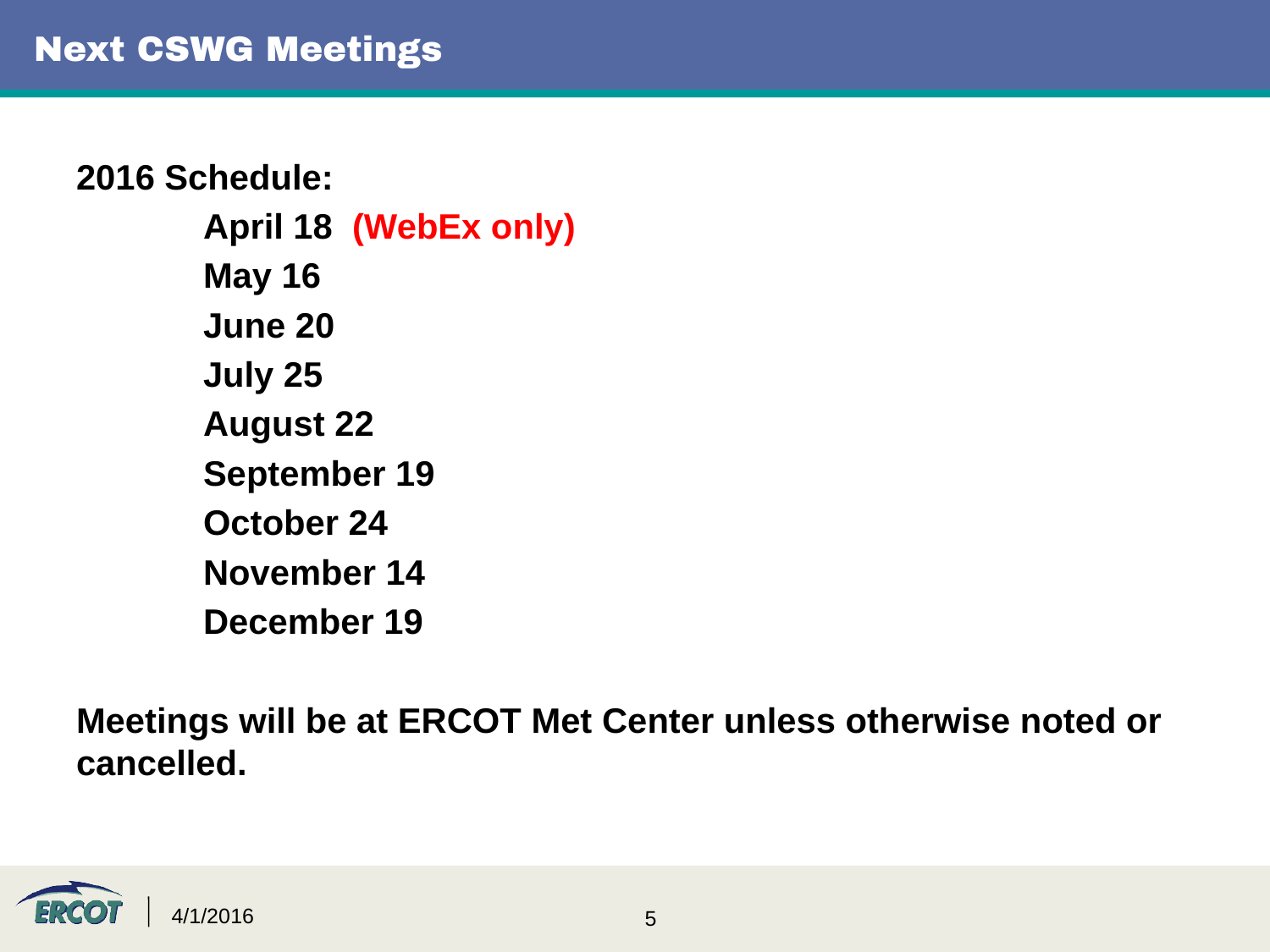

# Next CSWG Meetings
2016 Schedule:
	April 18  (WebEx only)
	May 16
	June 20
	July 25
	August 22
	September 19
	October 24
	November 14
	December 19

Meetings will be at ERCOT Met Center unless otherwise noted or cancelled.

4/1/2016